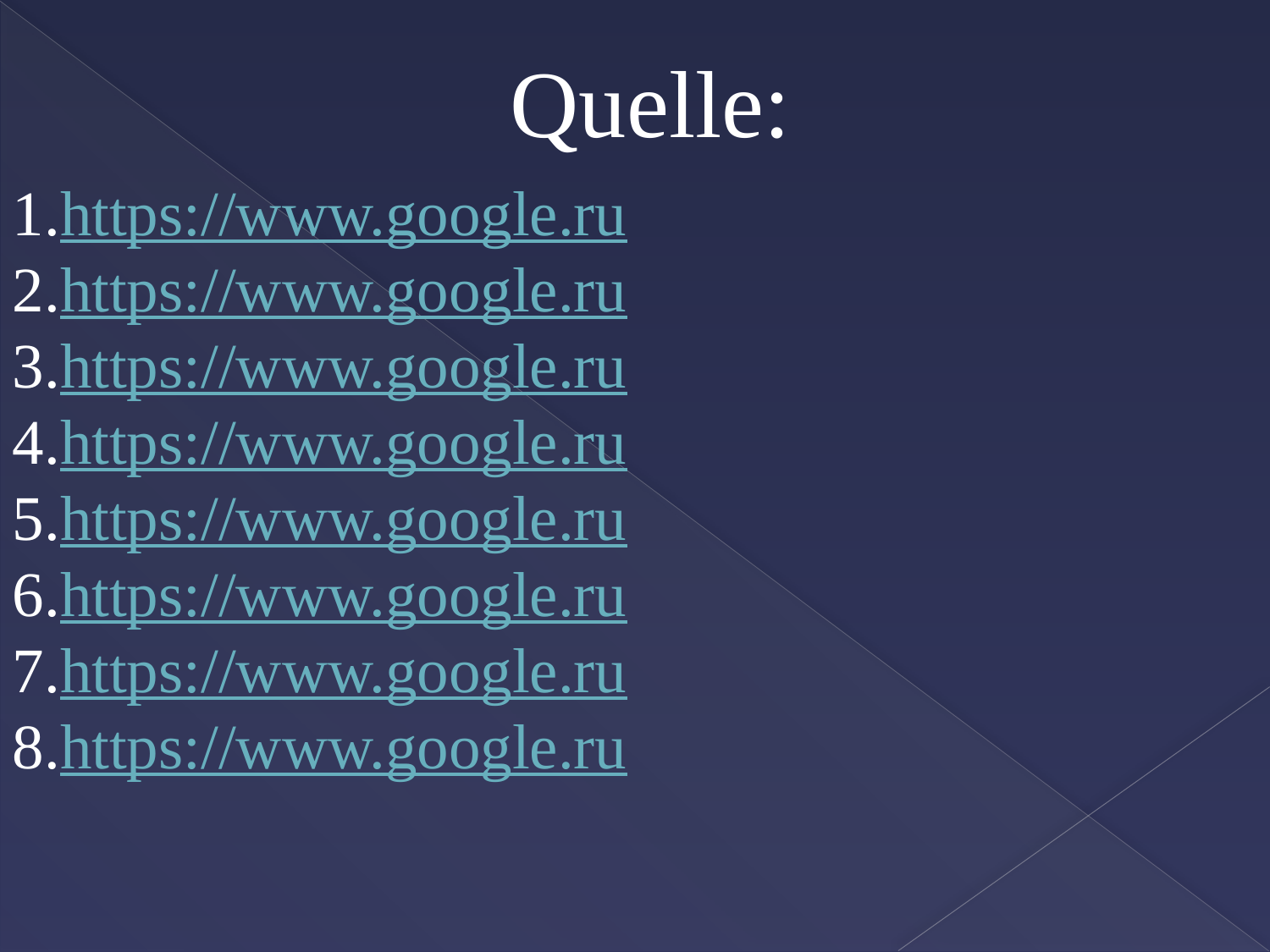

Quelle:
https://www.google.ru
https://www.google.ru
https://www.google.ru
https://www.google.ru
https://www.google.ru
https://www.google.ru
https://www.google.ru
https://www.google.ru